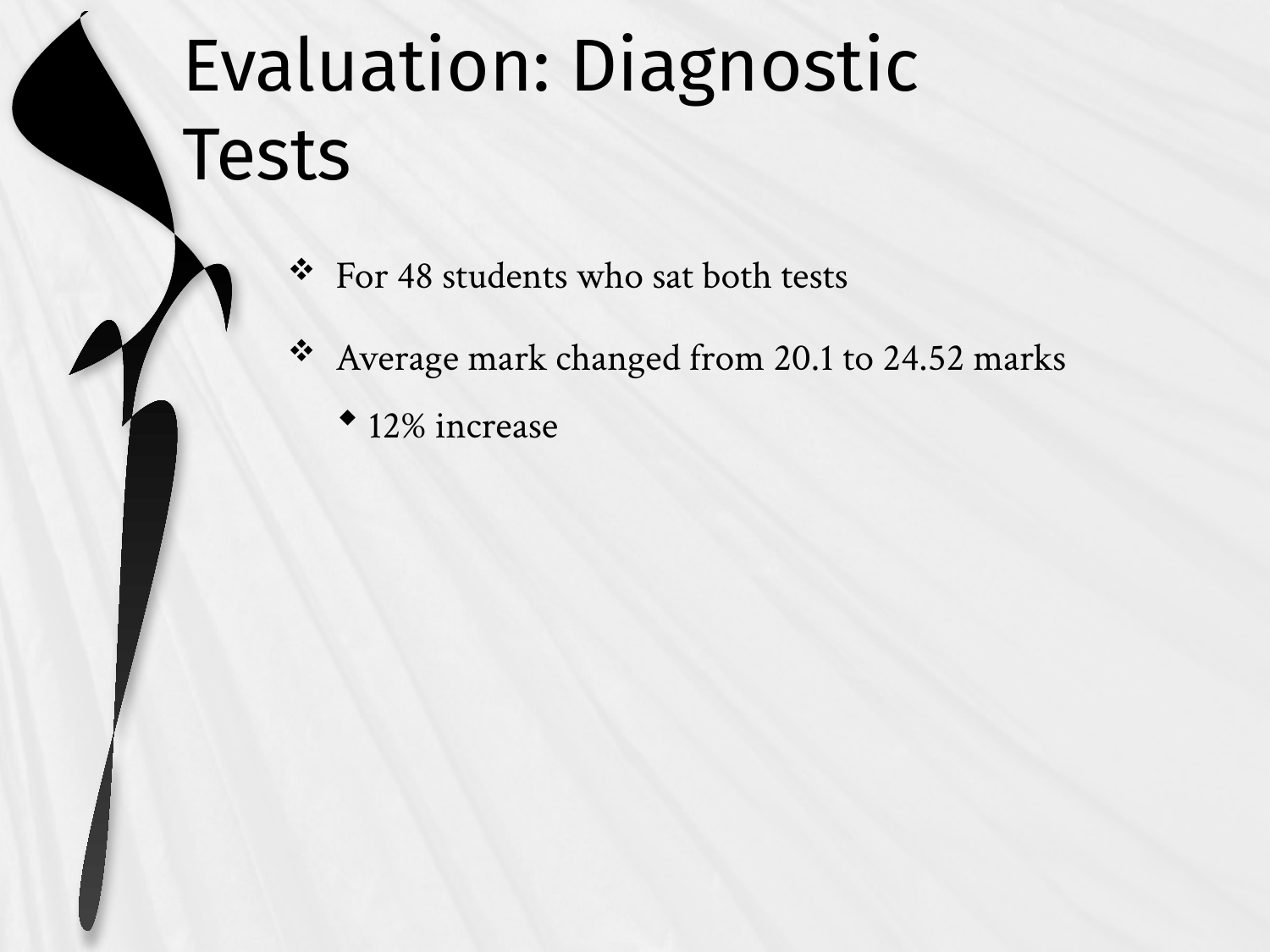

# Evaluation: Diagnostic Tests
For 48 students who sat both tests
Average mark changed from 20.1 to 24.52 marks
12% increase